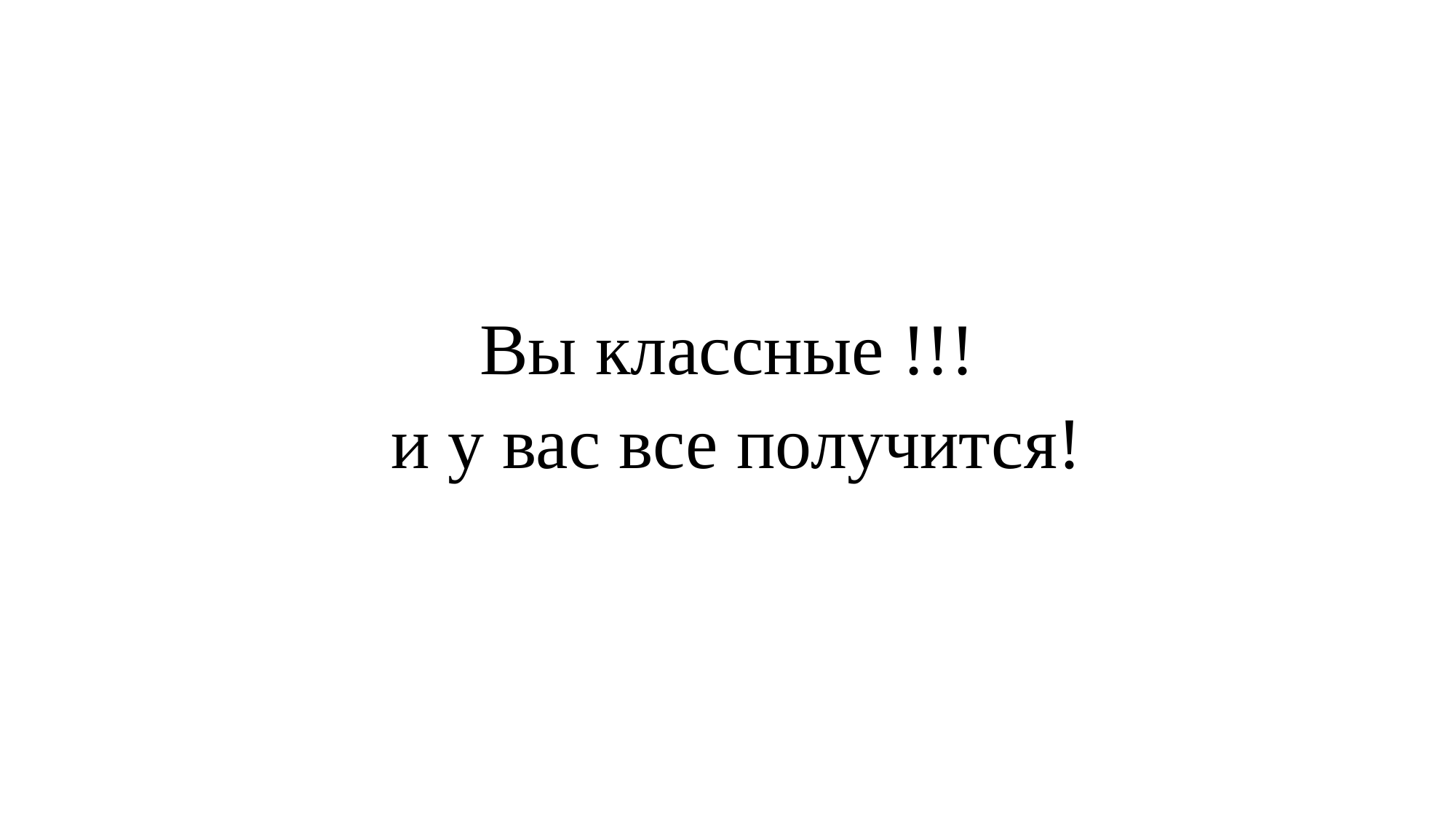

#
Вы классные !!!
 и у вас все получится!